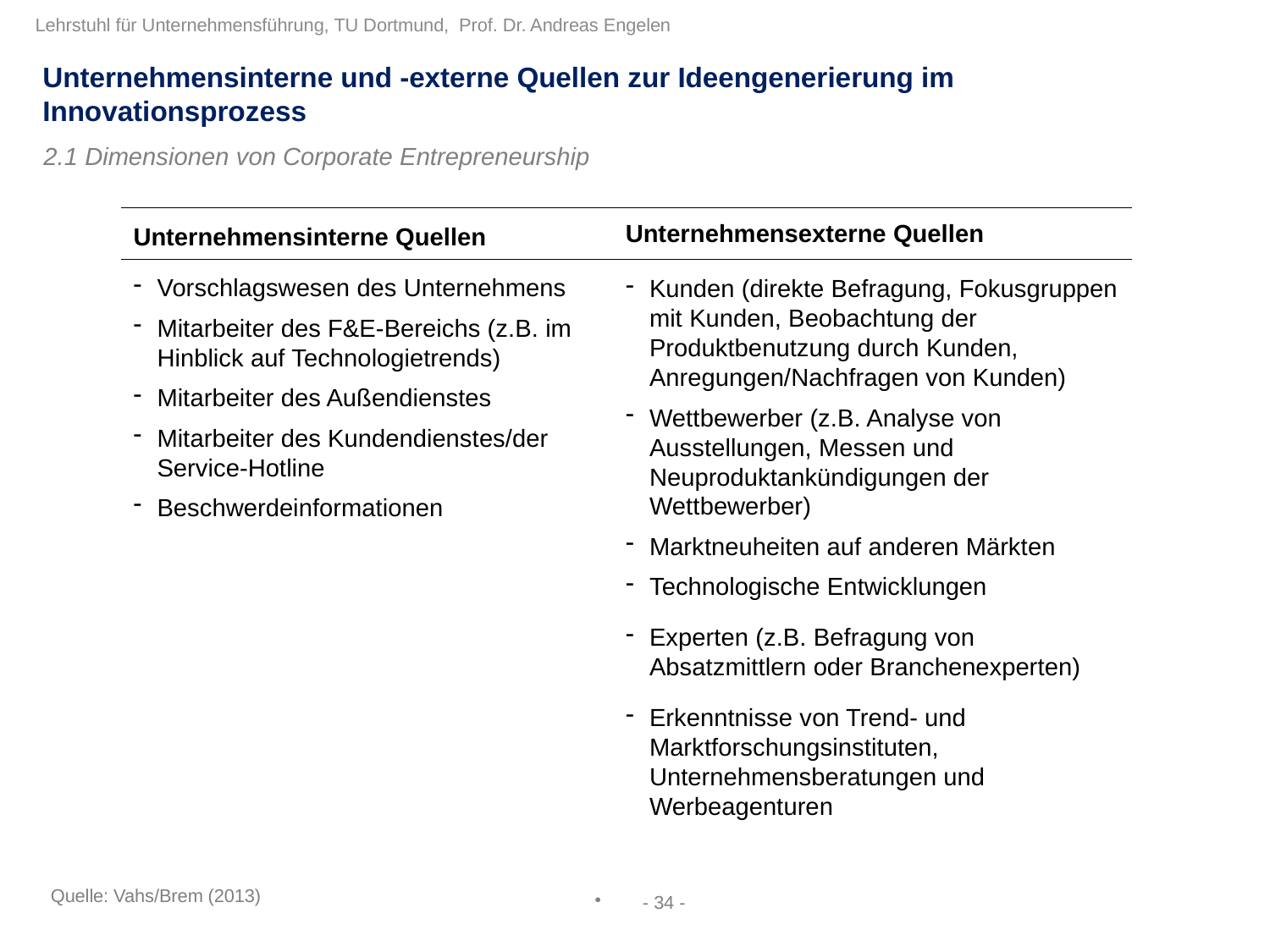

Unternehmensinterne und -externe Quellen zur Ideengenerierung im Innovationsprozess
2.1 Dimensionen von Corporate Entrepreneurship
Unternehmensexterne Quellen
Unternehmensinterne Quellen
Vorschlagswesen des Unternehmens
Mitarbeiter des F&E-Bereichs (z.B. im Hinblick auf Technologietrends)
Mitarbeiter des Außendienstes
Mitarbeiter des Kundendienstes/der Service-Hotline
Beschwerdeinformationen
Kunden (direkte Befragung, Fokusgruppen mit Kunden, Beobachtung der Produktbenutzung durch Kunden, Anregungen/Nachfragen von Kunden)
Wettbewerber (z.B. Analyse von Ausstellungen, Messen und Neuproduktankündigungen der Wettbewerber)
Marktneuheiten auf anderen Märkten
Technologische Entwicklungen
Experten (z.B. Befragung von Absatzmittlern oder Branchenexperten)
Erkenntnisse von Trend- und Marktforschungsinstituten, Unternehmensberatungen und Werbeagenturen
Quelle: Vahs/Brem (2013)
- 34 -